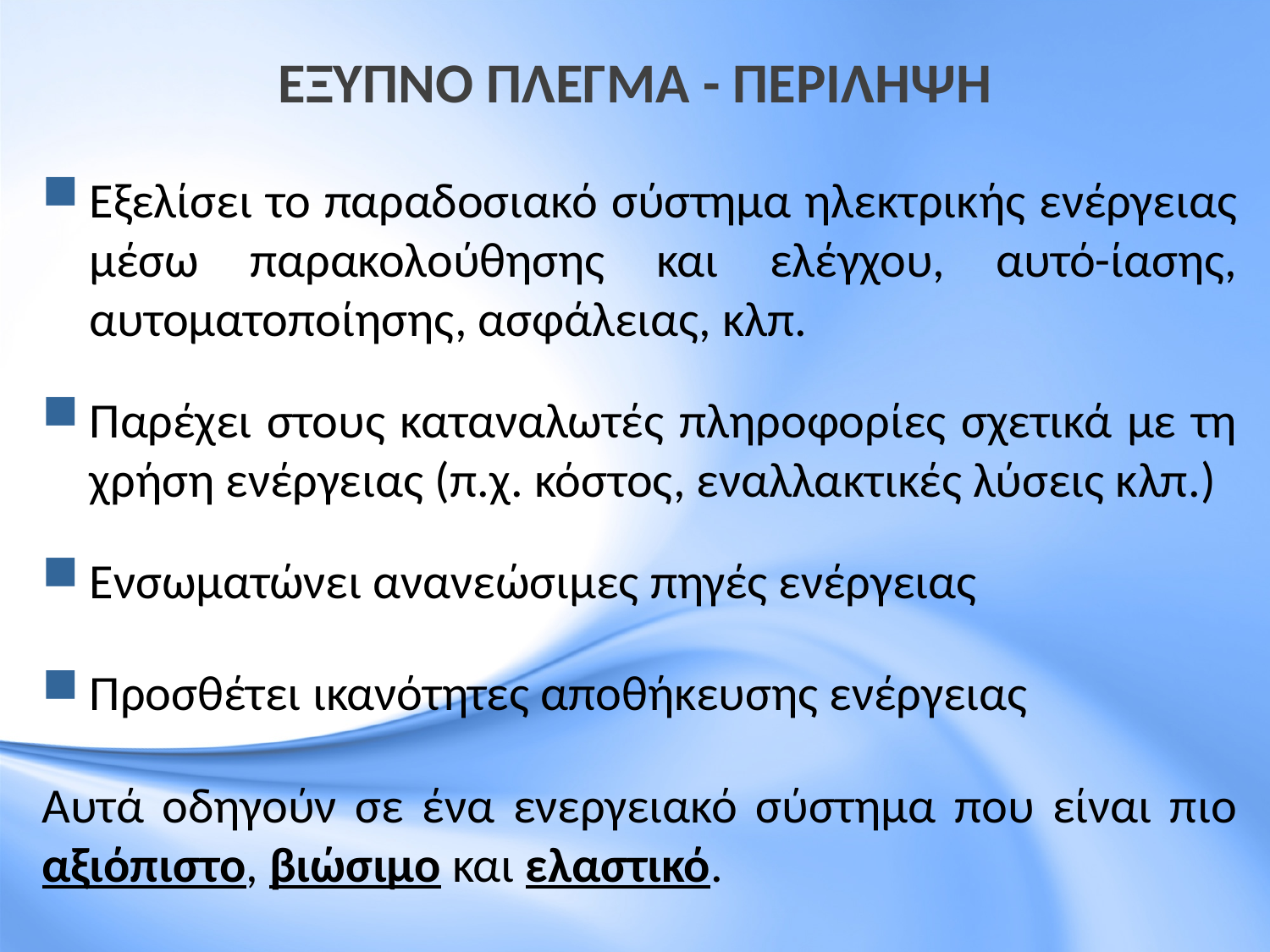

# ΕΞΥΠΝΟ ΠΛΕΓΜΑ - ΠΕΡΙΛΗΨΗ
Εξελίσει το παραδοσιακό σύστημα ηλεκτρικής ενέργειας μέσω παρακολούθησης και ελέγχου, αυτό-ίασης, αυτοματοποίησης, ασφάλειας, κλπ.
Παρέχει στους καταναλωτές πληροφορίες σχετικά με τη χρήση ενέργειας (π.χ. κόστος, εναλλακτικές λύσεις κλπ.)
Ενσωματώνει ανανεώσιμες πηγές ενέργειας
Προσθέτει ικανότητες αποθήκευσης ενέργειας
Αυτά οδηγούν σε ένα ενεργειακό σύστημα που είναι πιο αξιόπιστο, βιώσιμο και ελαστικό.